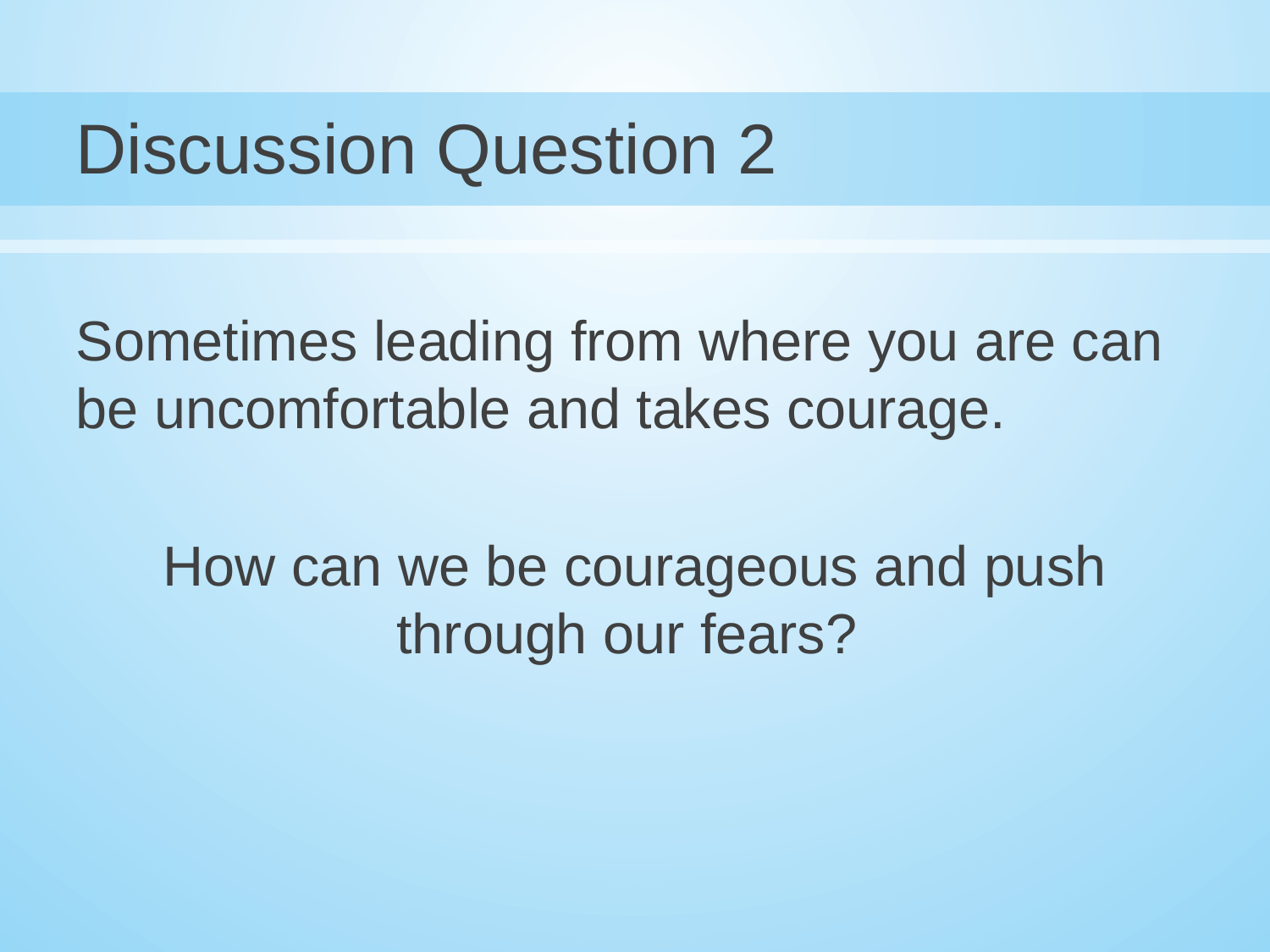

# Discussion Question 2
Sometimes leading from where you are can be uncomfortable and takes courage.

How can we be courageous and push through our fears?